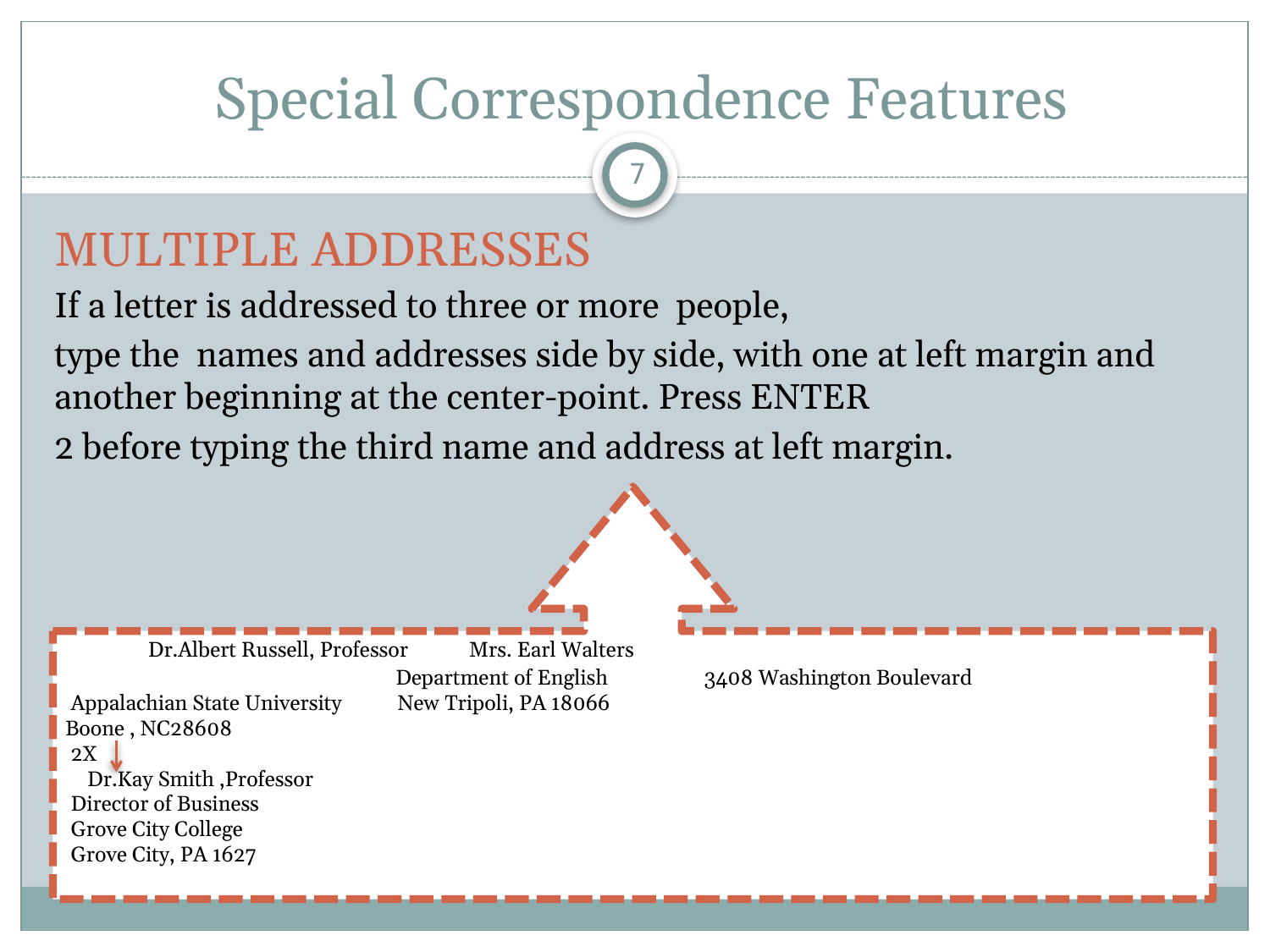

# Special Correspondence Features
7
MULTIPLE ADDRESSES
If a letter is addressed to three or more  people,
type the  names and addresses side by side, with one at left margin and another beginning at the center-point. Press ENTER
2 before typing the third name and address at left margin.

       Dr.Albert Russell, Professor            Mrs. Earl Walters
     Department of English                   3408 Washington Boulevard
Appalachian State University           New Tripoli, PA 18066
Boone , NC28608
2X
Dr.Kay Smith ,Professor
Director of Business
Grove City College
Grove City, PA 1627